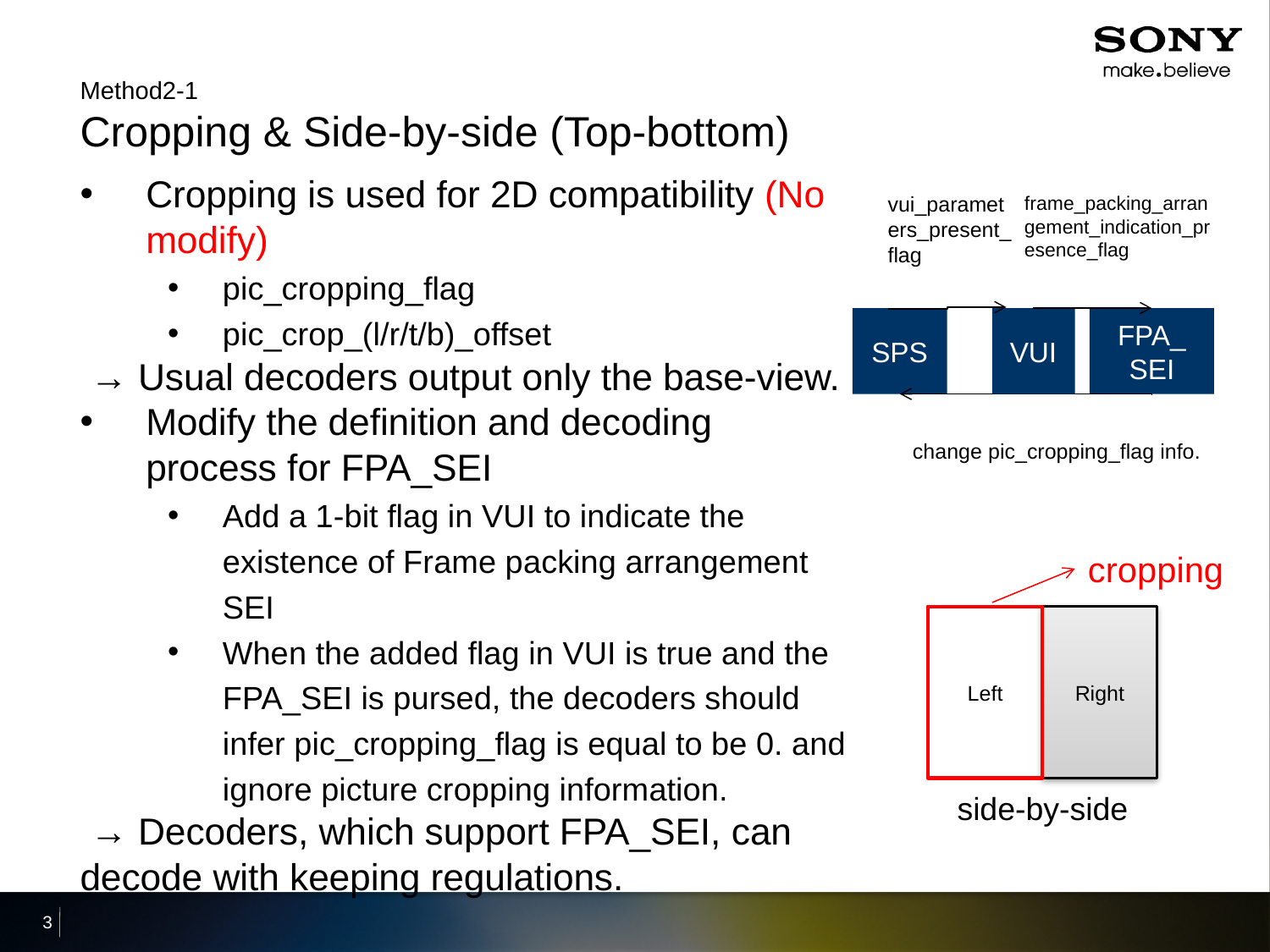

# Method2-1 Cropping & Side-by-side (Top-bottom)
Cropping is used for 2D compatibility (No modify)
pic_cropping_flag
pic_crop_(l/r/t/b)_offset
 → Usual decoders output only the base-view.
Modify the definition and decoding process for FPA_SEI
Add a 1-bit flag in VUI to indicate the existence of Frame packing arrangement SEI
When the added flag in VUI is true and the FPA_SEI is pursed, the decoders should infer pic_cropping_flag is equal to be 0. and ignore picture cropping information.
 → Decoders, which support FPA_SEI, can decode with keeping regulations.
vui_parameters_present_flag
frame_packing_arrangement_indication_presence_flag
VUI
FPA_
SEI
SPS
change pic_cropping_flag info.
cropping
Left

Right
side-by-side
3